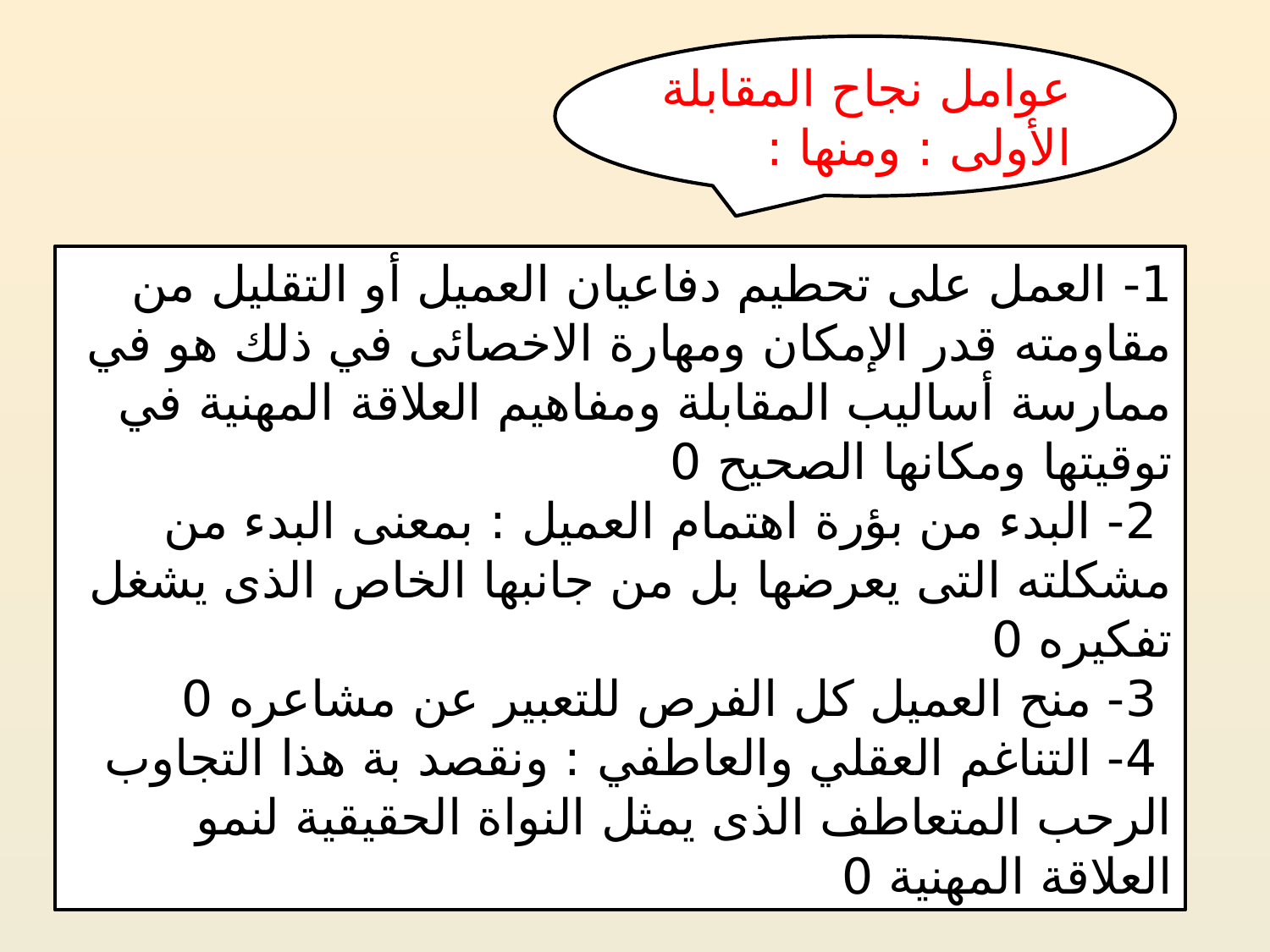

عوامل نجاح المقابلة الأولى : ومنها :
1- العمل على تحطيم دفاعيان العميل أو التقليل من مقاومته قدر الإمكان ومهارة الاخصائى في ذلك هو في ممارسة أساليب المقابلة ومفاهيم العلاقة المهنية في توقيتها ومكانها الصحيح 0
 2- البدء من بؤرة اهتمام العميل : بمعنى البدء من مشكلته التى يعرضها بل من جانبها الخاص الذى يشغل تفكيره 0
 3- منح العميل كل الفرص للتعبير عن مشاعره 0
 4- التناغم العقلي والعاطفي : ونقصد بة هذا التجاوب الرحب المتعاطف الذى يمثل النواة الحقيقية لنمو العلاقة المهنية 0